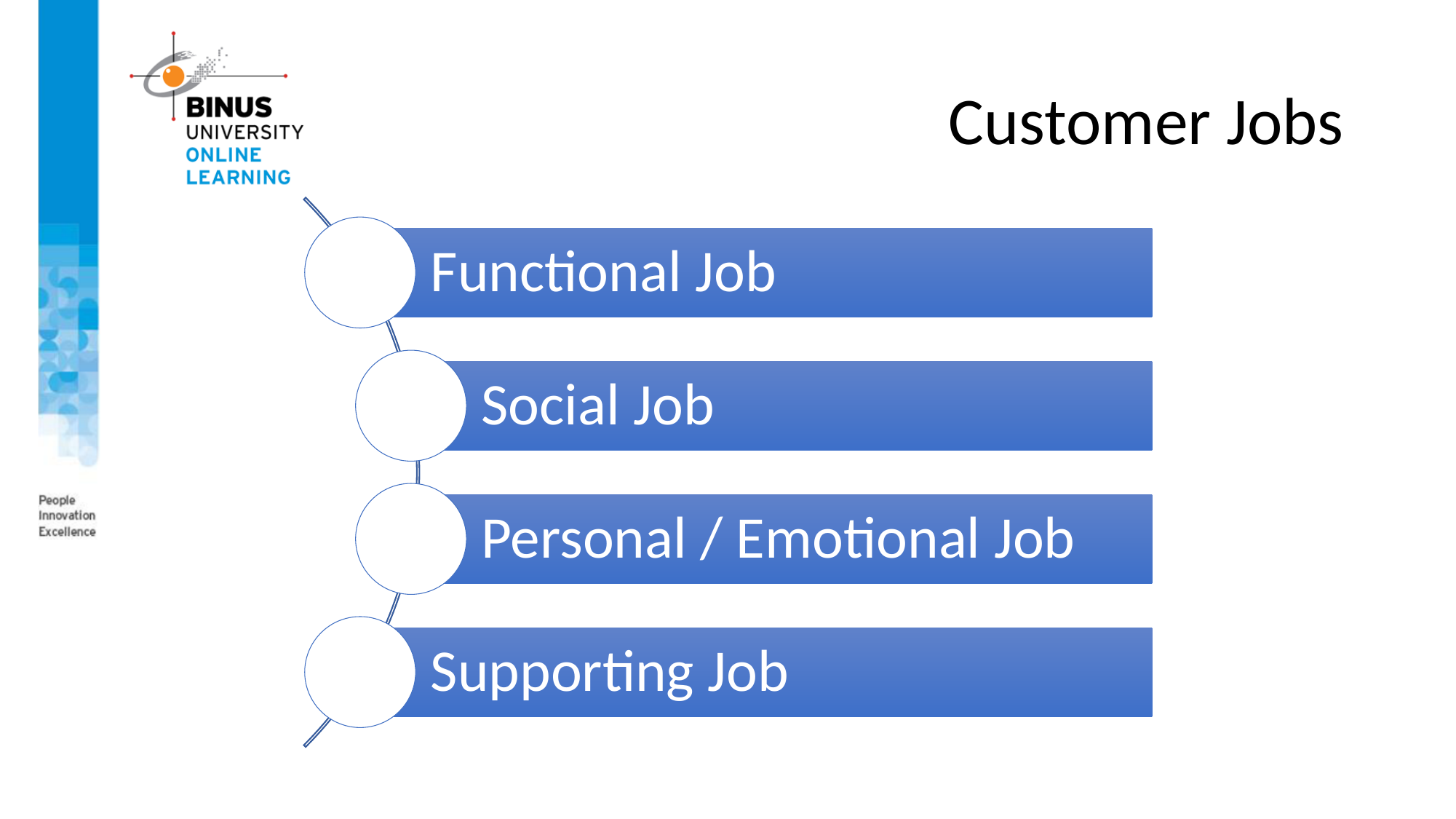

# Customer Jobs
Functional Job
Social Job
Personal / Emotional Job
Supporting Job